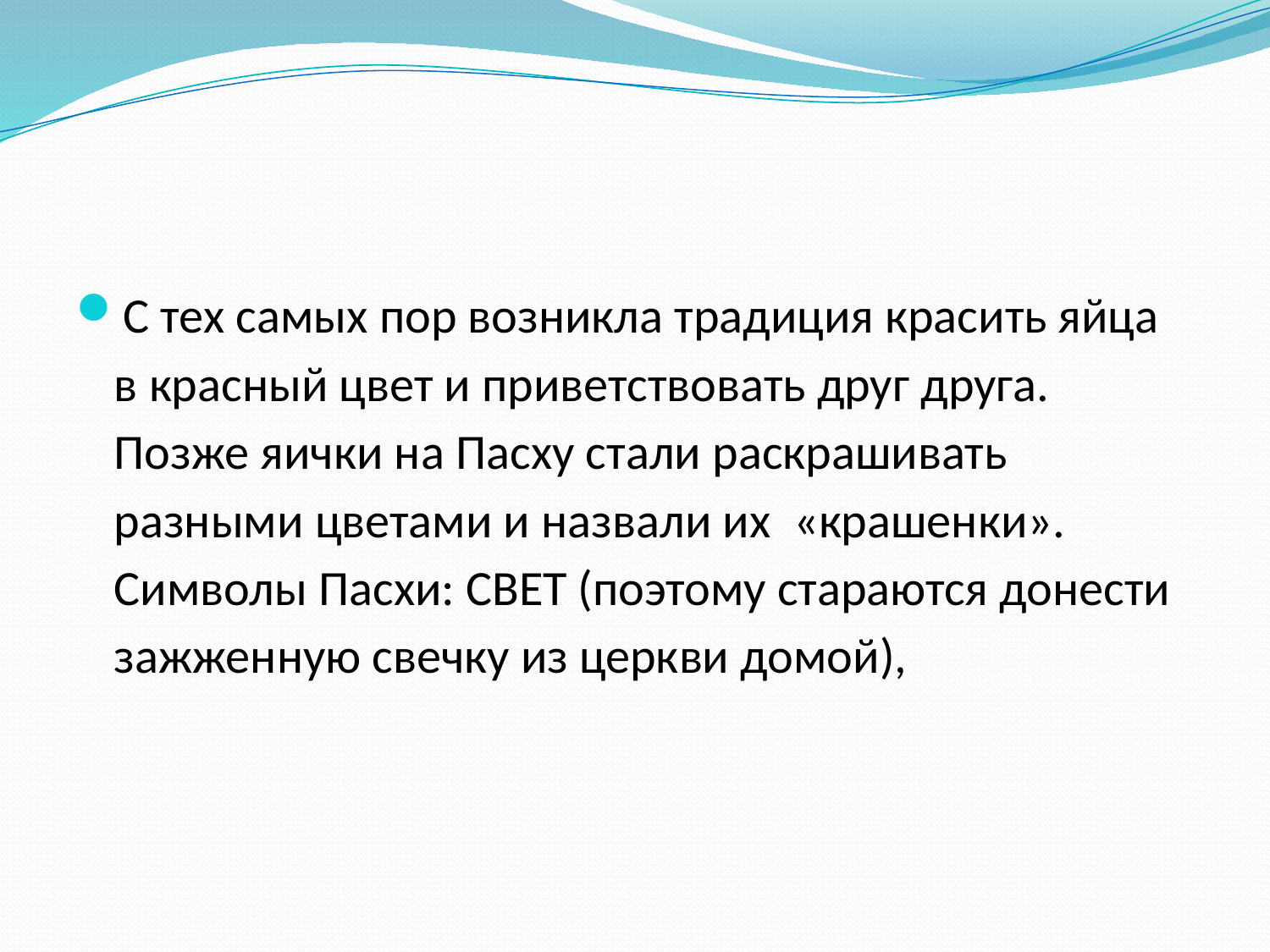

#
С тех самых пор возникла традиция красить яйца в красный цвет и приветствовать друг друга. Позже яички на Пасху стали раскрашивать разными цветами и назвали их  «крашенки». Символы Пасхи: СВЕТ (поэтому стараются донести зажженную свечку из церкви домой),